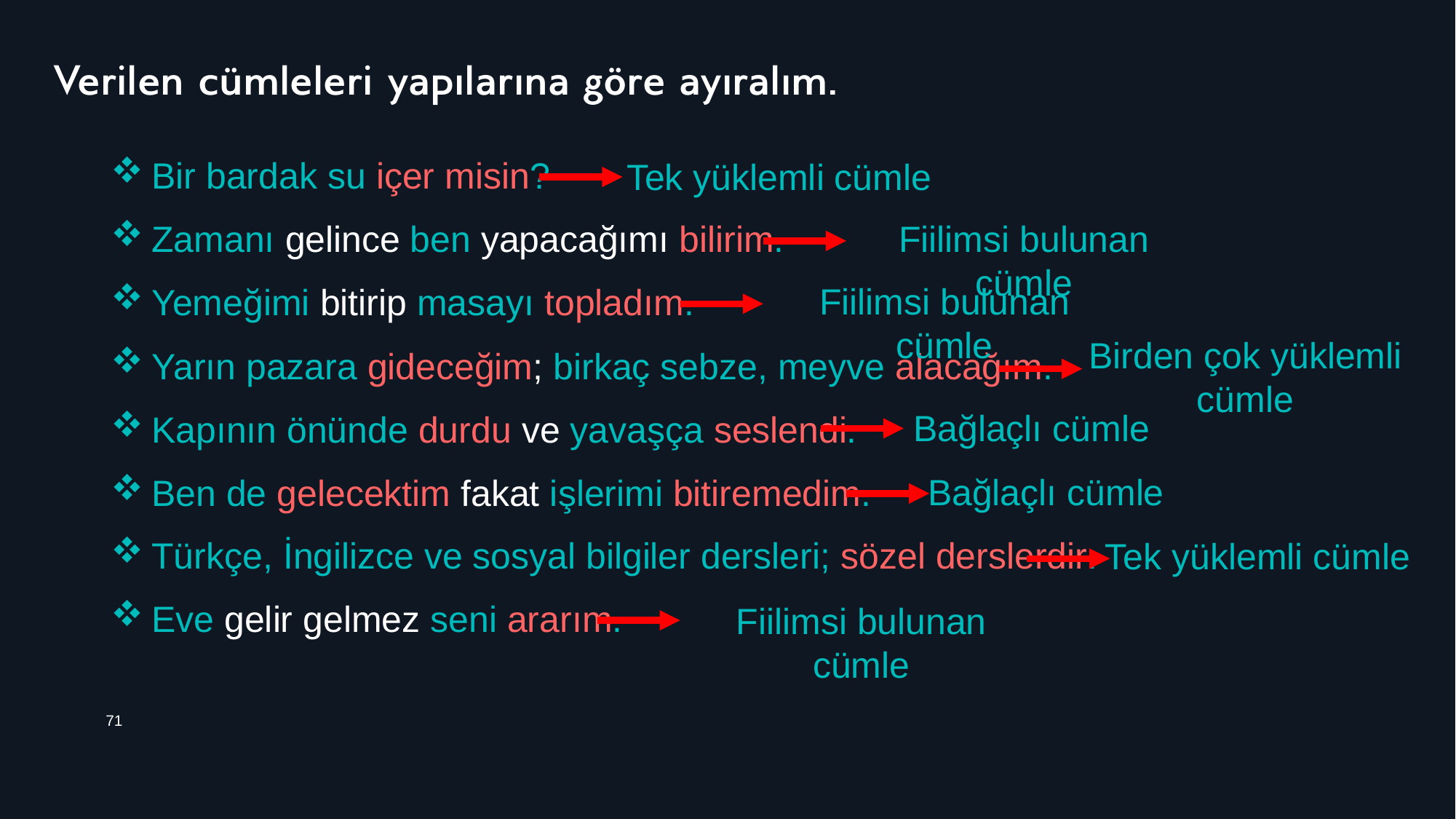

# Verilen cümleleri yapılarına göre ayıralım.
Bir bardak su içer misin?
Tek yüklemli cümle
Fiilimsi bulunan cümle
Zamanı gelince ben yapacağımı bilirim.
Fiilimsi bulunan cümle
Yemeğimi bitirip masayı topladım.
Birden çok yüklemli cümle
Yarın pazara gideceğim; birkaç sebze, meyve alacağım.
Bağlaçlı cümle
Kapının önünde durdu ve yavaşça seslendi.
Bağlaçlı cümle
Ben de gelecektim fakat işlerimi bitiremedim.
Türkçe, İngilizce ve sosyal bilgiler dersleri; sözel derslerdir.
Tek yüklemli cümle
Eve gelir gelmez seni ararım.
Fiilimsi bulunan cümle
71